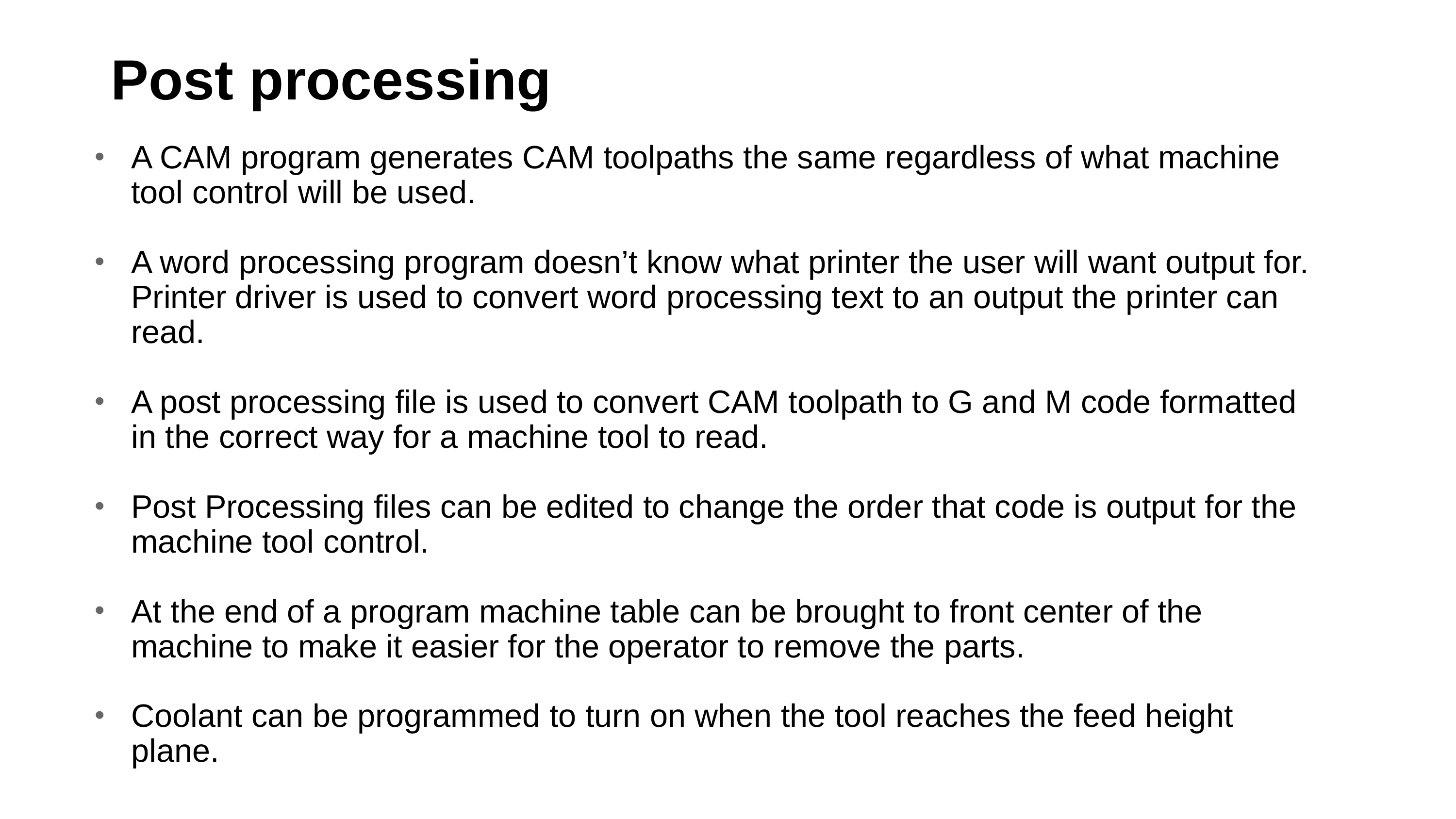

# Post processing
A CAM program generates CAM toolpaths the same regardless of what machine tool control will be used.

A word processing program doesn’t know what printer the user will want output for. Printer driver is used to convert word processing text to an output the printer can read.

A post processing file is used to convert CAM toolpath to G and M code formatted in the correct way for a machine tool to read.

Post Processing files can be edited to change the order that code is output for the machine tool control.

At the end of a program machine table can be brought to front center of the machine to make it easier for the operator to remove the parts.

Coolant can be programmed to turn on when the tool reaches the feed height plane.